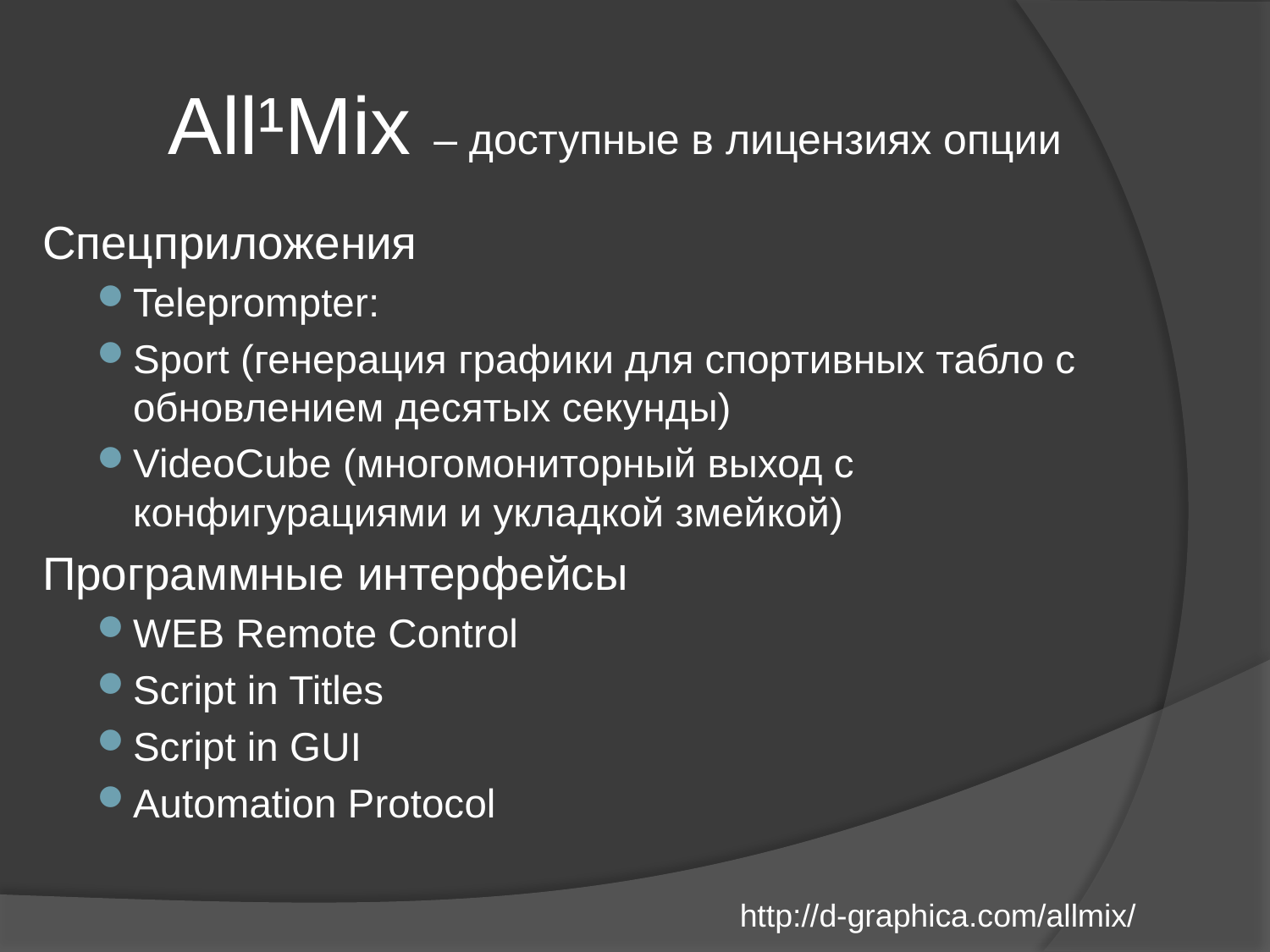

# All¹Mix – доступные в лицензиях опции
Спецприложения
Teleprompter:
Sport (генерация графики для спортивных табло с обновлением десятых секунды)
VideoCube (многомониторный выход с конфигурациями и укладкой змейкой)
Программные интерфейсы
WEB Remote Control
Script in Titles
Script in GUI
Automation Protocol
http://d-graphica.com/allmix/